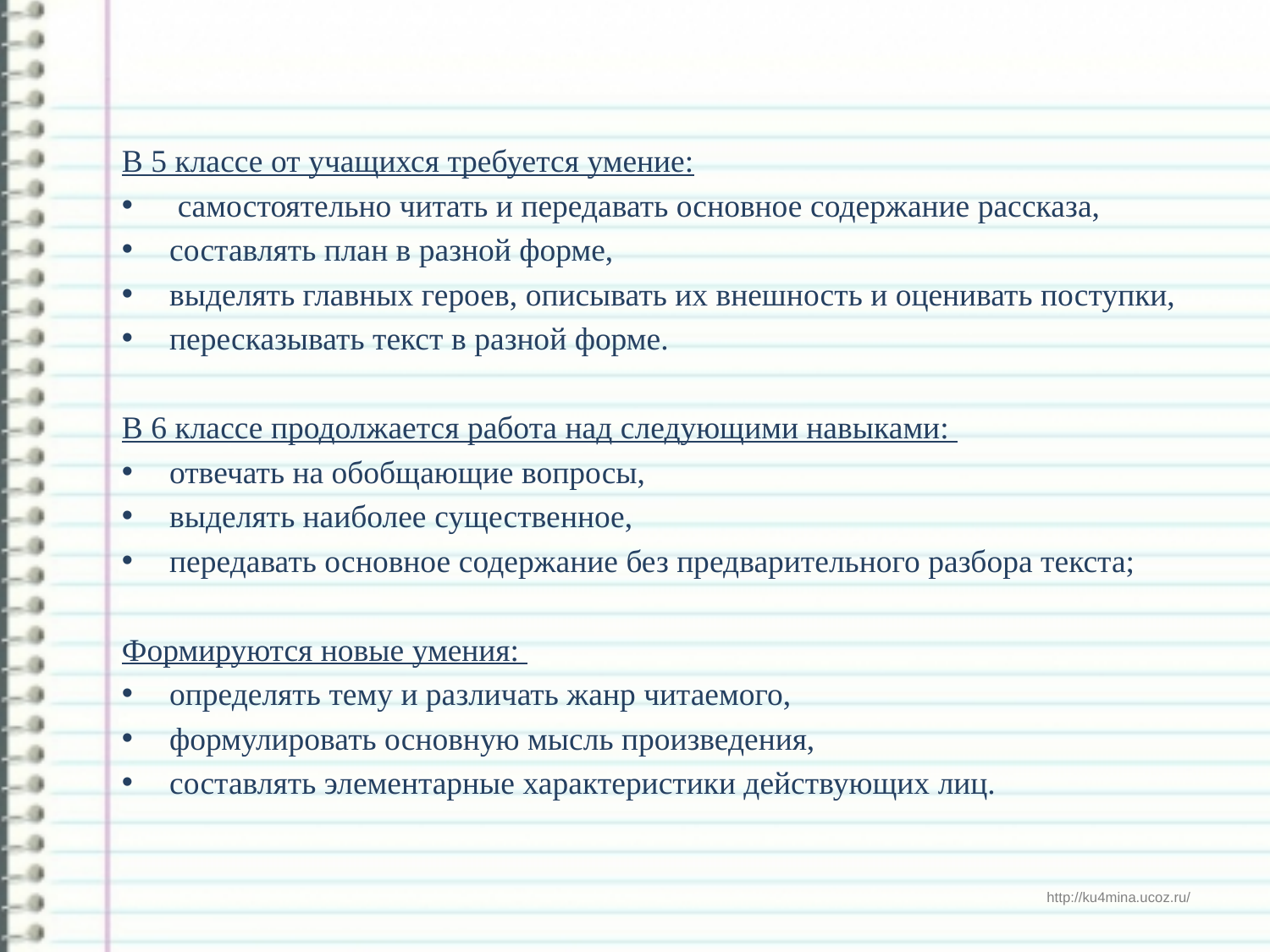

В 5 классе от учащихся требуется умение:
 самостоятельно читать и передавать основное содержание рассказа,
составлять план в разной форме,
выделять главных героев, описывать их внешность и оценивать поступки,
пересказывать текст в разной форме.

В 6 классе продолжается работа над следующими навыками:
отвечать на обобщающие вопросы,
выделять наиболее существенное,
передавать основное содержание без предварительного разбора текста;

Формируются новые умения:
определять тему и различать жанр читаемого,
формулировать основную мысль произведения,
составлять элементарные характеристики действующих лиц.

#